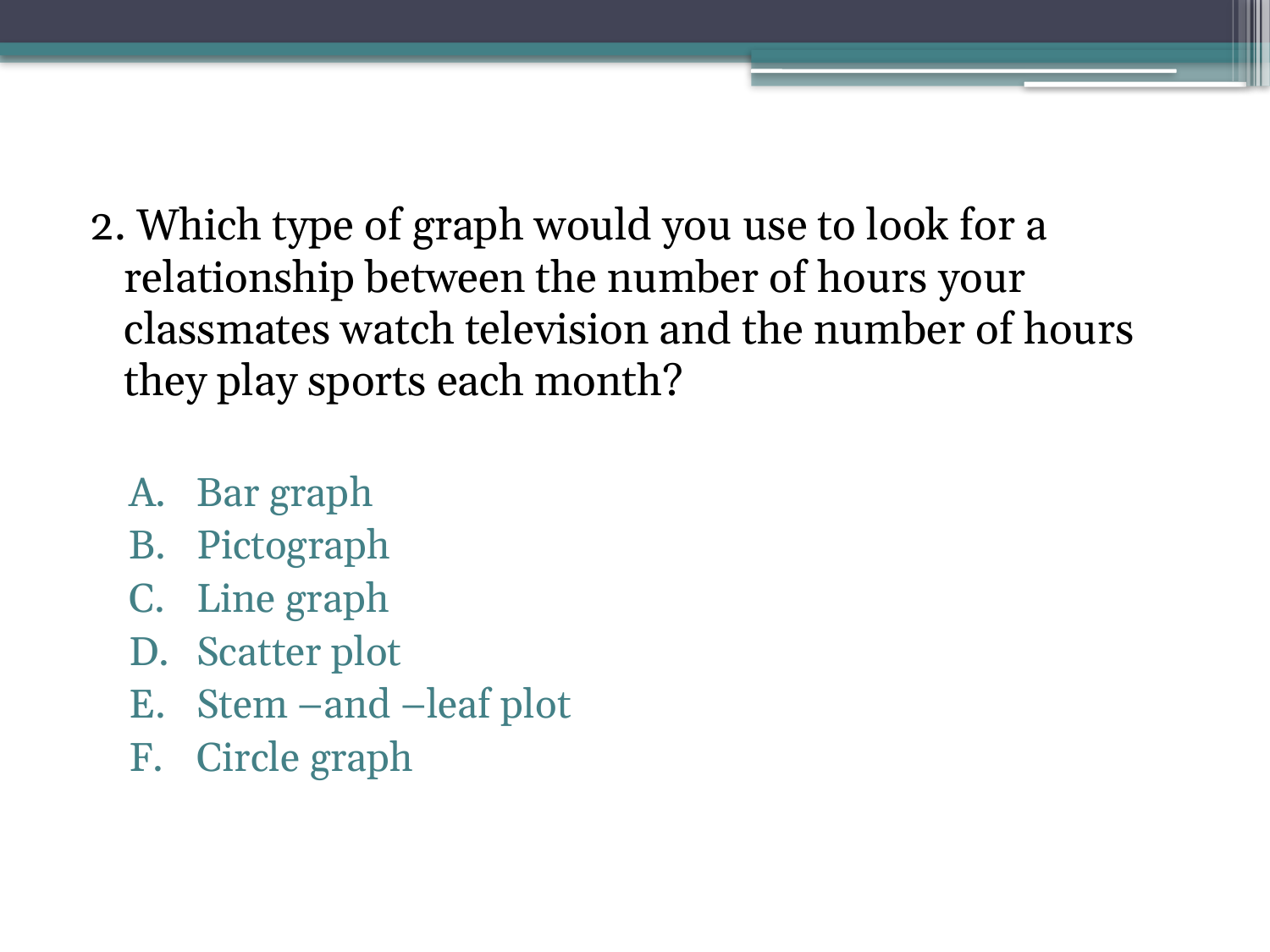

2. Which type of graph would you use to look for a relationship between the number of hours your classmates watch television and the number of hours they play sports each month?

Bar graph
Pictograph
Line graph
Scatter plot
Stem –and –leaf plot
Circle graph